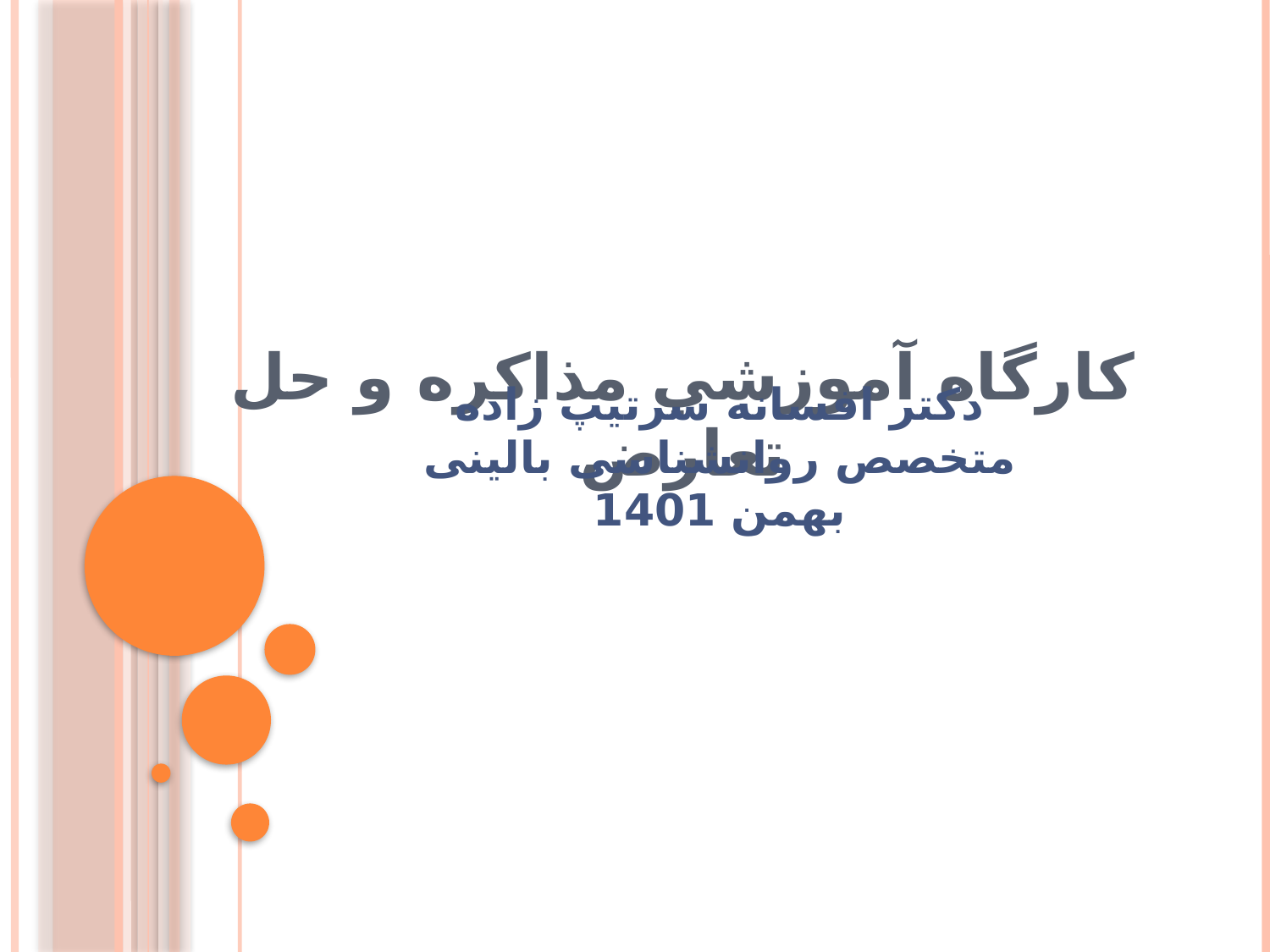

کارگاه آموزشي مذاکره و حل تعارض

دکتر افسانه سرتیپ زاده
متخصص روانشناسی بالینی
بهمن 1401